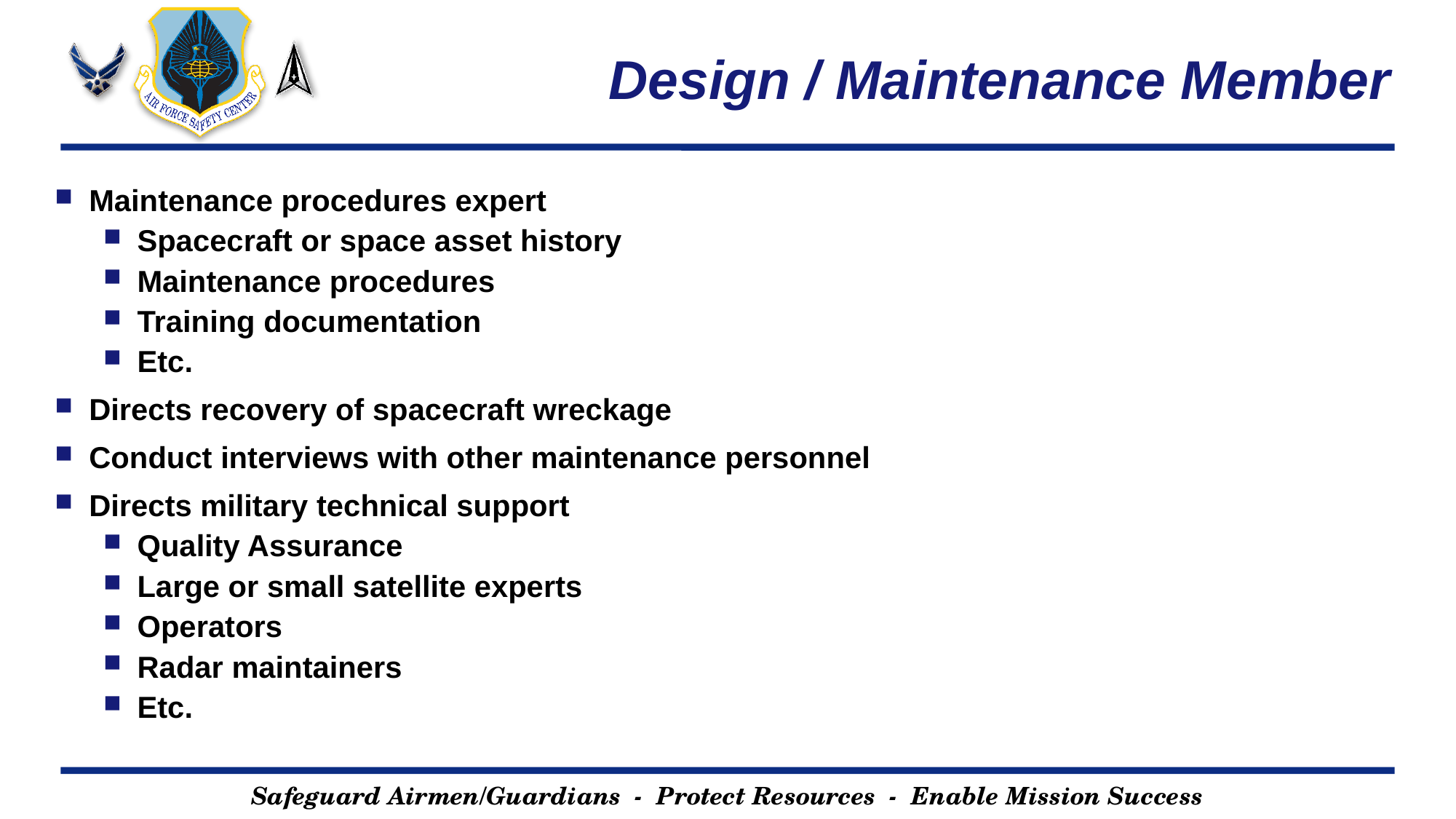

# Design / Maintenance Member
Maintenance procedures expert
Spacecraft or space asset history
Maintenance procedures
Training documentation
Etc.
Directs recovery of spacecraft wreckage
Conduct interviews with other maintenance personnel
Directs military technical support
Quality Assurance
Large or small satellite experts
Operators
Radar maintainers
Etc.